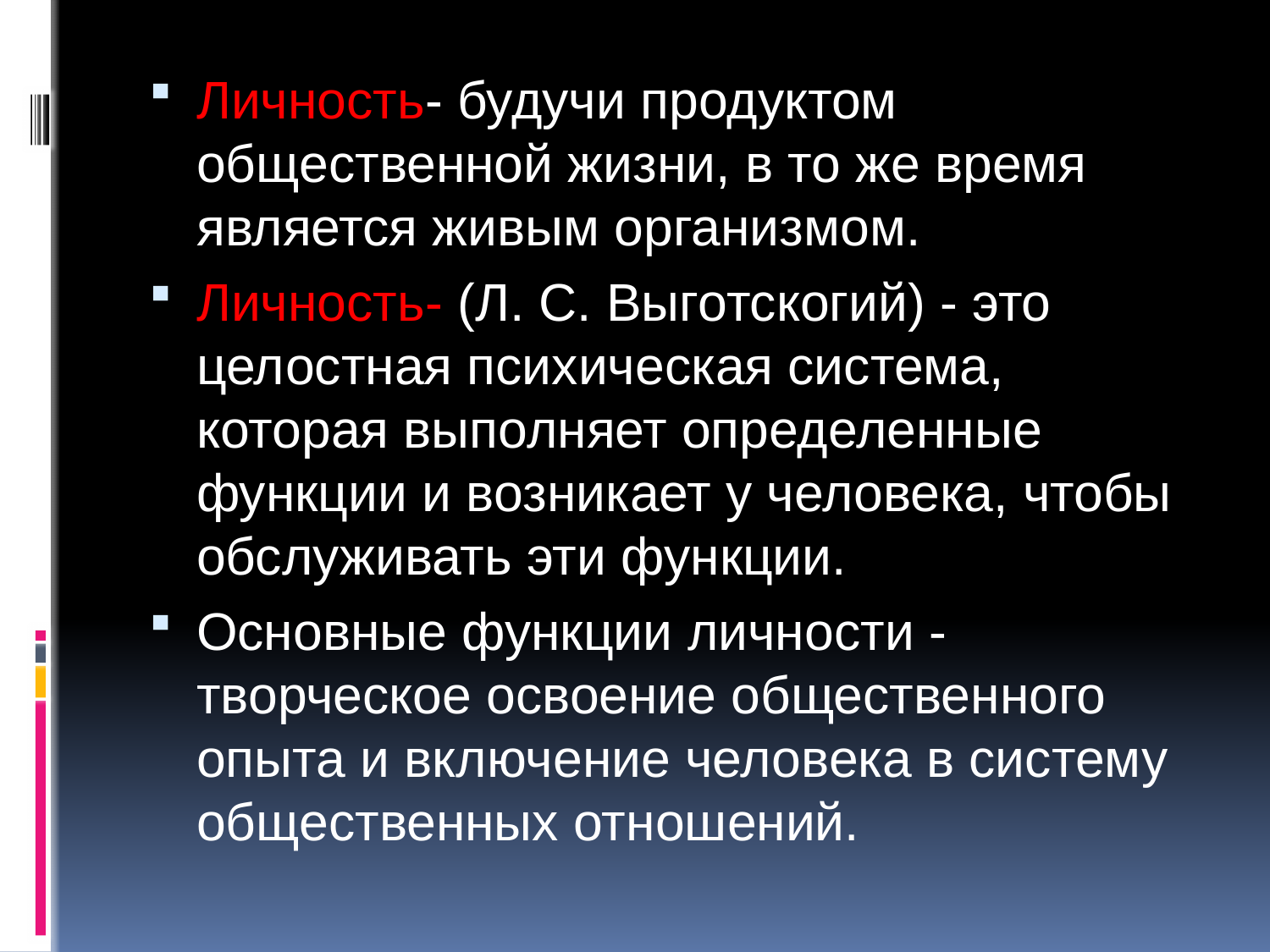

Личность- будучи продуктом общественной жизни, в то же время является живым организмом.
Личность- (Л. С. Выготскогий) - это целостная психическая система, которая выполняет определенные функции и возникает у человека, чтобы обслуживать эти функции.
Основные функции личности - творческое освоение общественного опыта и включение человека в систему общественных отношений.